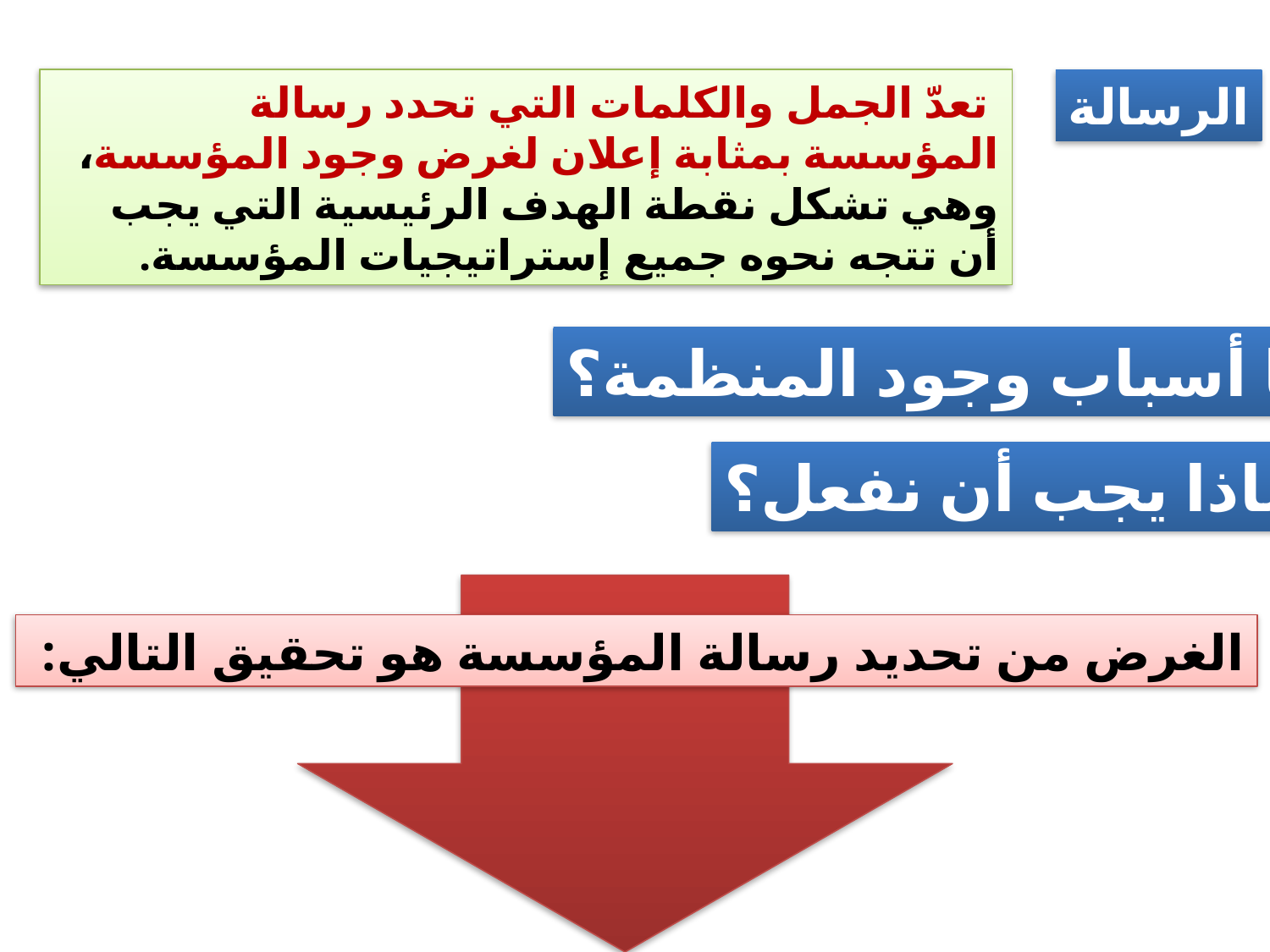

تعدّ الجمل والكلمات التي تحدد رسالة المؤسسة بمثابة إعلان لغرض وجود المؤسسة،
وهي تشكل نقطة الهدف الرئيسية التي يجب أن تتجه نحوه جميع إستراتيجيات المؤسسة.
الرسالة
ما أسباب وجود المنظمة؟
ماذا يجب أن نفعل؟

الغرض من تحديد رسالة المؤسسة هو تحقيق التالي: